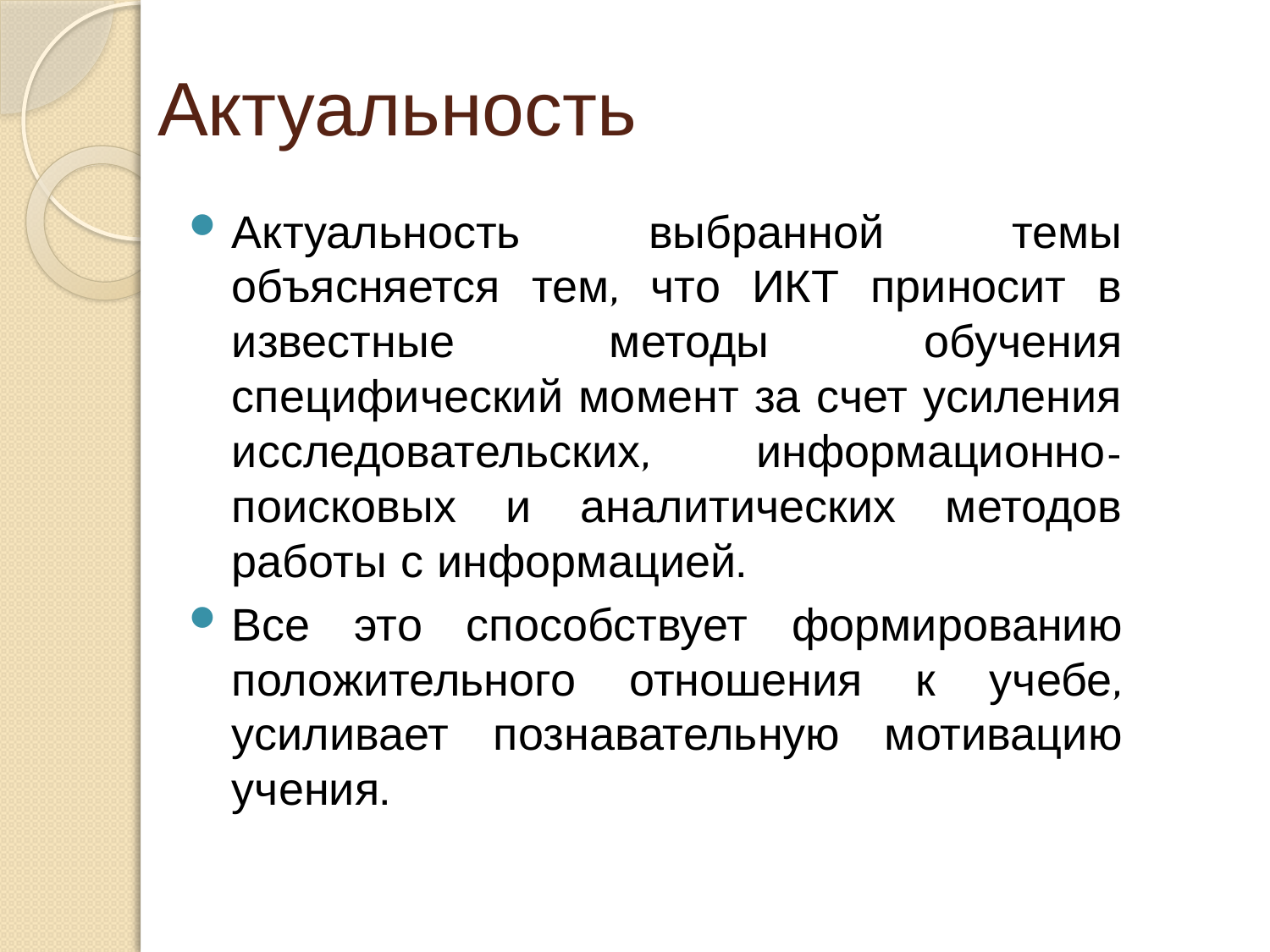

# Актуальность
Актуальность выбранной темы объясняется тем, что ИКТ приносит в известные методы обучения специфический момент за счет усиления исследовательских, информационно-поисковых и аналитических методов работы с информацией.
Все это способствует формированию положительного отношения к учебе, усиливает познавательную мотивацию учения.